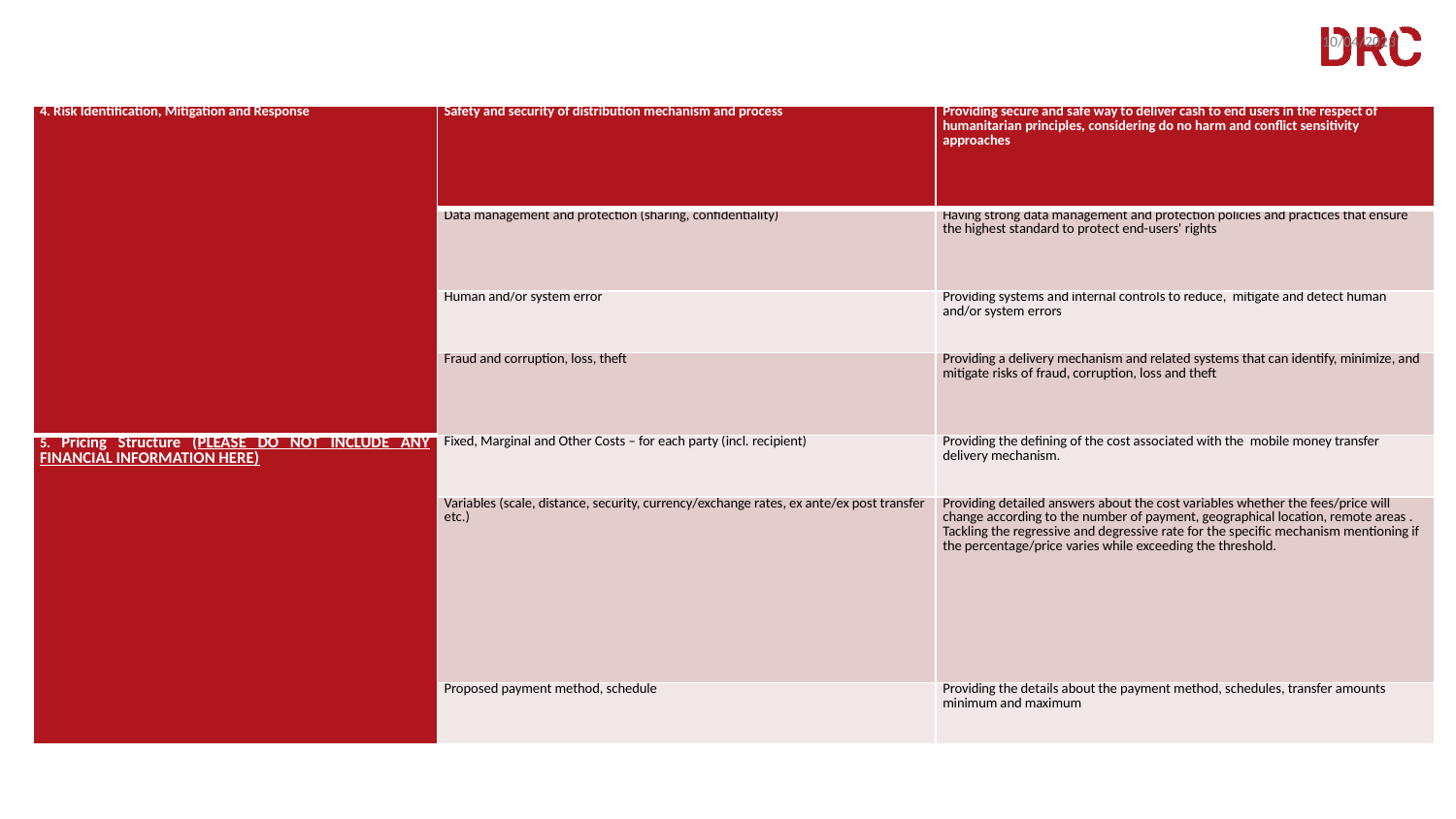

10/04/2023
| 4. Risk Identification, Mitigation and Response | Safety and security of distribution mechanism and process | Providing secure and safe way to deliver cash to end users in the respect of humanitarian principles, considering do no harm and conflict sensitivity approaches |
| --- | --- | --- |
|  | Data management and protection (sharing, confidentiality) | Having strong data management and protection policies and practices that ensure the highest standard to protect end-users' rights |
|  | Human and/or system error | Providing systems and internal controls to reduce, mitigate and detect human and/or system errors |
|  | Fraud and corruption, loss, theft | Providing a delivery mechanism and related systems that can identify, minimize, and mitigate risks of fraud, corruption, loss and theft |
| 5. Pricing Structure (PLEASE DO NOT INCLUDE ANY FINANCIAL INFORMATION HERE) | Fixed, Marginal and Other Costs – for each party (incl. recipient) | Providing the defining of the cost associated with the mobile money transfer delivery mechanism. |
|  | Variables (scale, distance, security, currency/exchange rates, ex ante/ex post transfer etc.) | Providing detailed answers about the cost variables whether the fees/price will change according to the number of payment, geographical location, remote areas . Tackling the regressive and degressive rate for the specific mechanism mentioning if the percentage/price varies while exceeding the threshold. |
|  | Proposed payment method, schedule | Providing the details about the payment method, schedules, transfer amounts minimum and maximum |